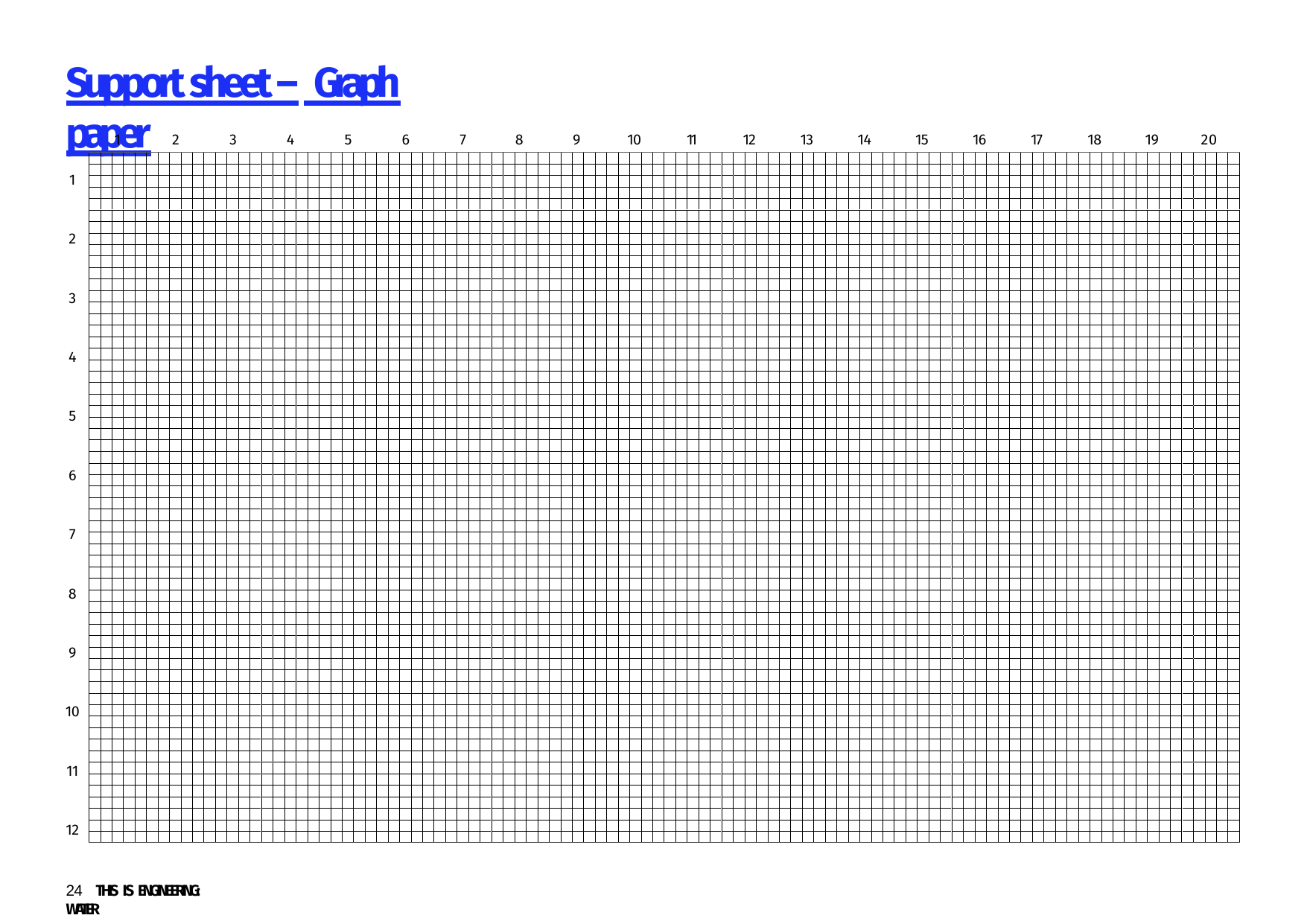

# Support sheet – Graph paper
1	2	3	4	5	6	7
8
9
10
11
12
13
14
15
16
17
18
19
20

1

2

3

4

5

6

7

8

9

10

11

12
24	THIS IS ENGINEERING: WATER